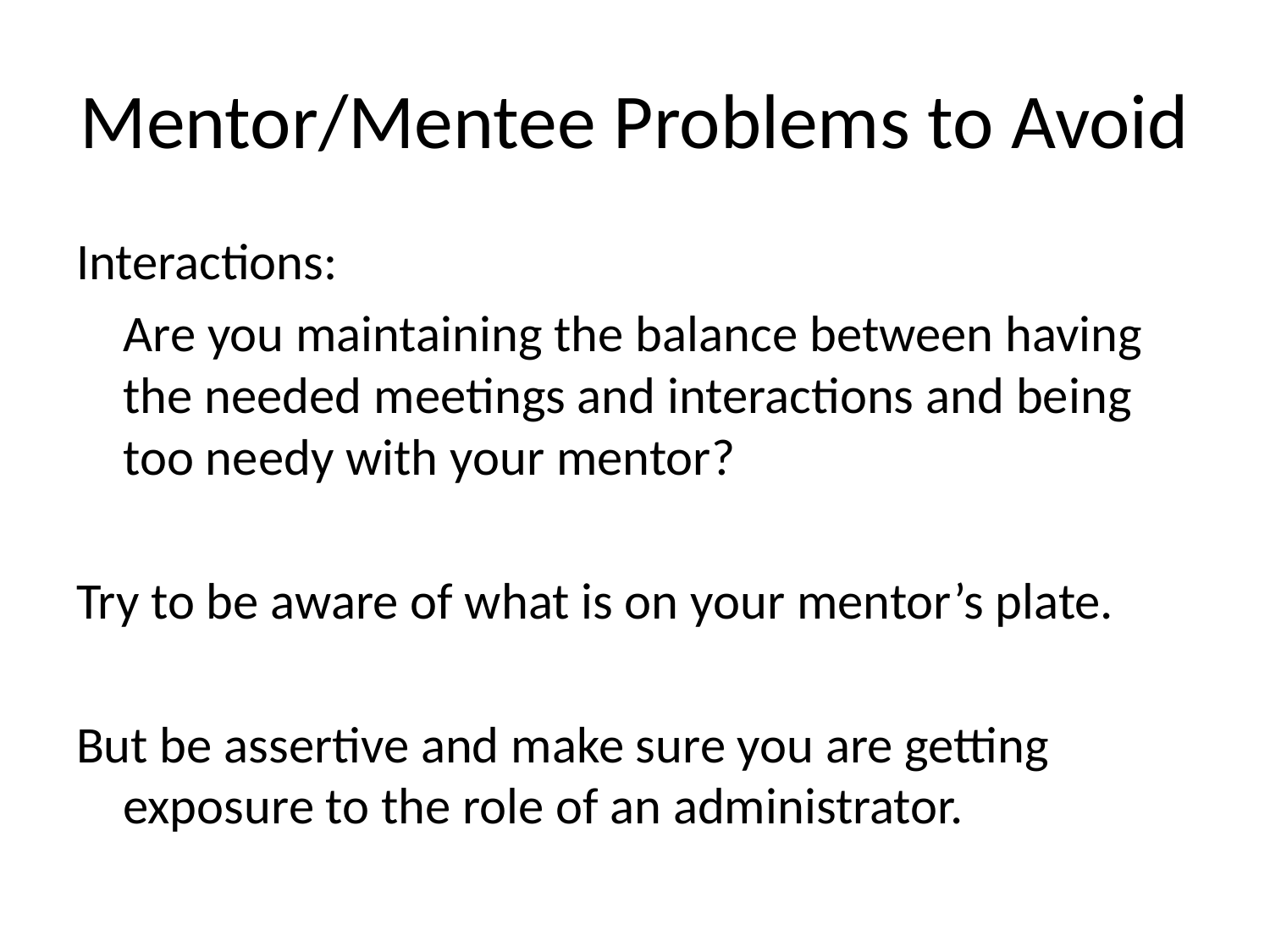

# Mentor/Mentee Problems to Avoid
Interactions:
	Are you maintaining the balance between having the needed meetings and interactions and being too needy with your mentor?

Try to be aware of what is on your mentor’s plate.

But be assertive and make sure you are getting exposure to the role of an administrator.